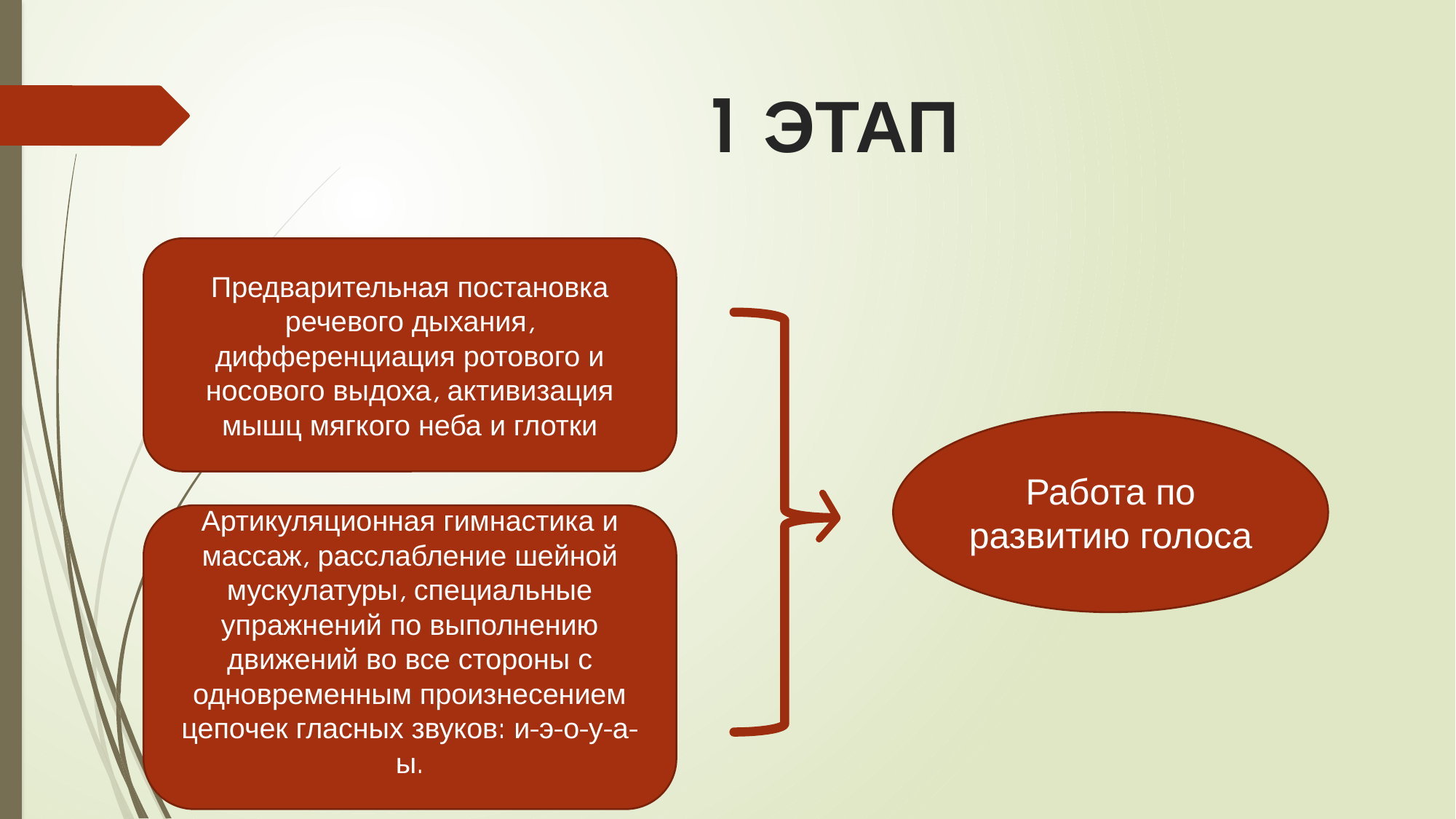

# 1 ЭТАП
Предварительная постановка речевого дыхания, дифференциация ротового и носового выдоха, активизация мышц мягкого неба и глотки

Работа по развитию голоса
Артикуляционная гимнастика и массаж, расслабление шейной мускулатуры, специальные упражнений по выполнению движений во все стороны с одновременным произнесением цепочек гласных звуков: и-э-о-у-а-ы.